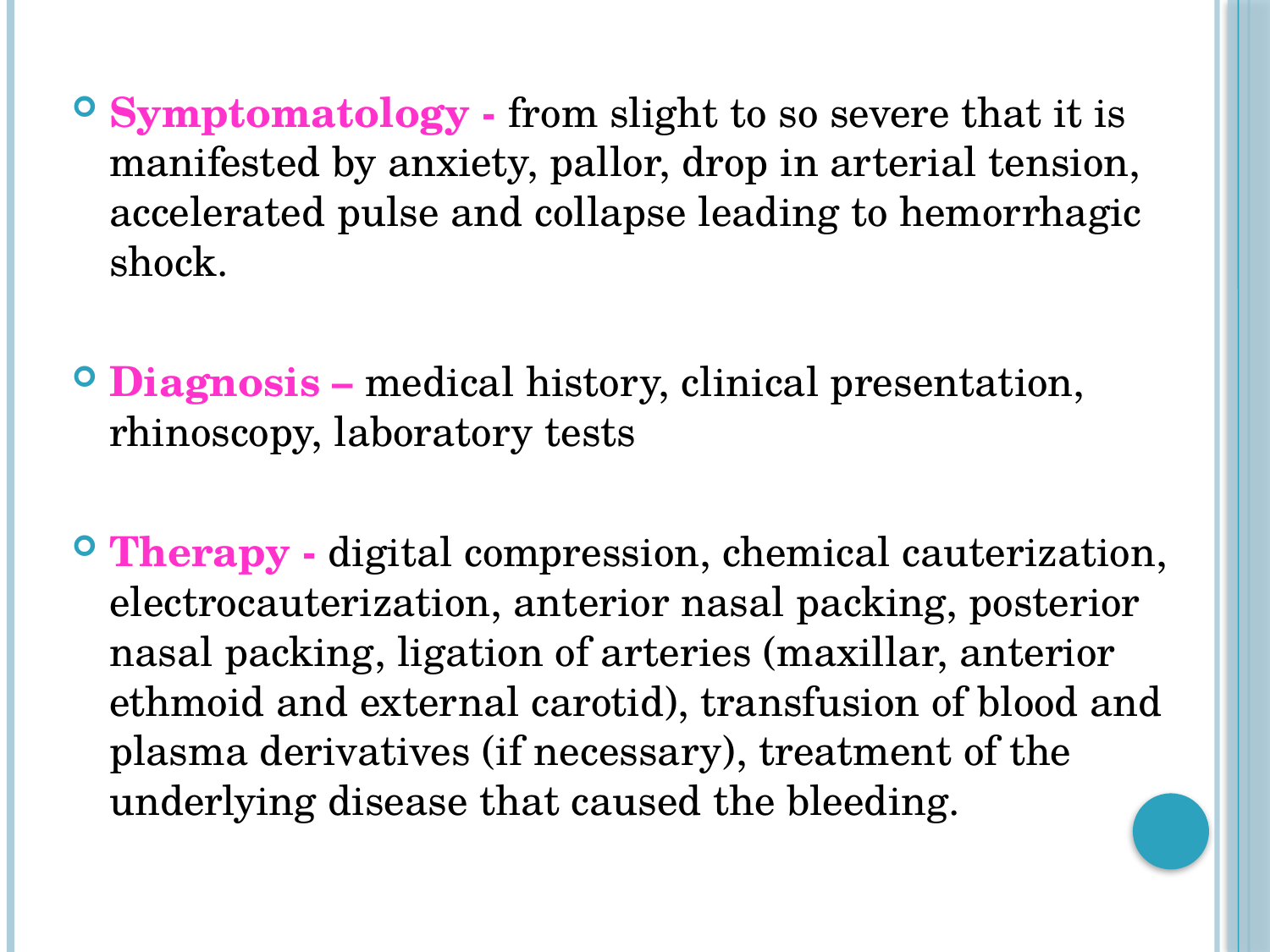

Symptomatology - from slight to so severe that it is manifested by anxiety, pallor, drop in arterial tension, accelerated pulse and collapse leading to hemorrhagic shock.

Diagnosis – medical history, clinical presentation, rhinoscopy, laboratory tests

Therapy - digital compression, chemical cauterization, electrocauterization, anterior nasal packing, posterior nasal packing, ligation of arteries (maxillar, anterior ethmoid and external carotid), transfusion of blood and plasma derivatives (if necessary), treatment of the underlying disease that caused the bleeding.